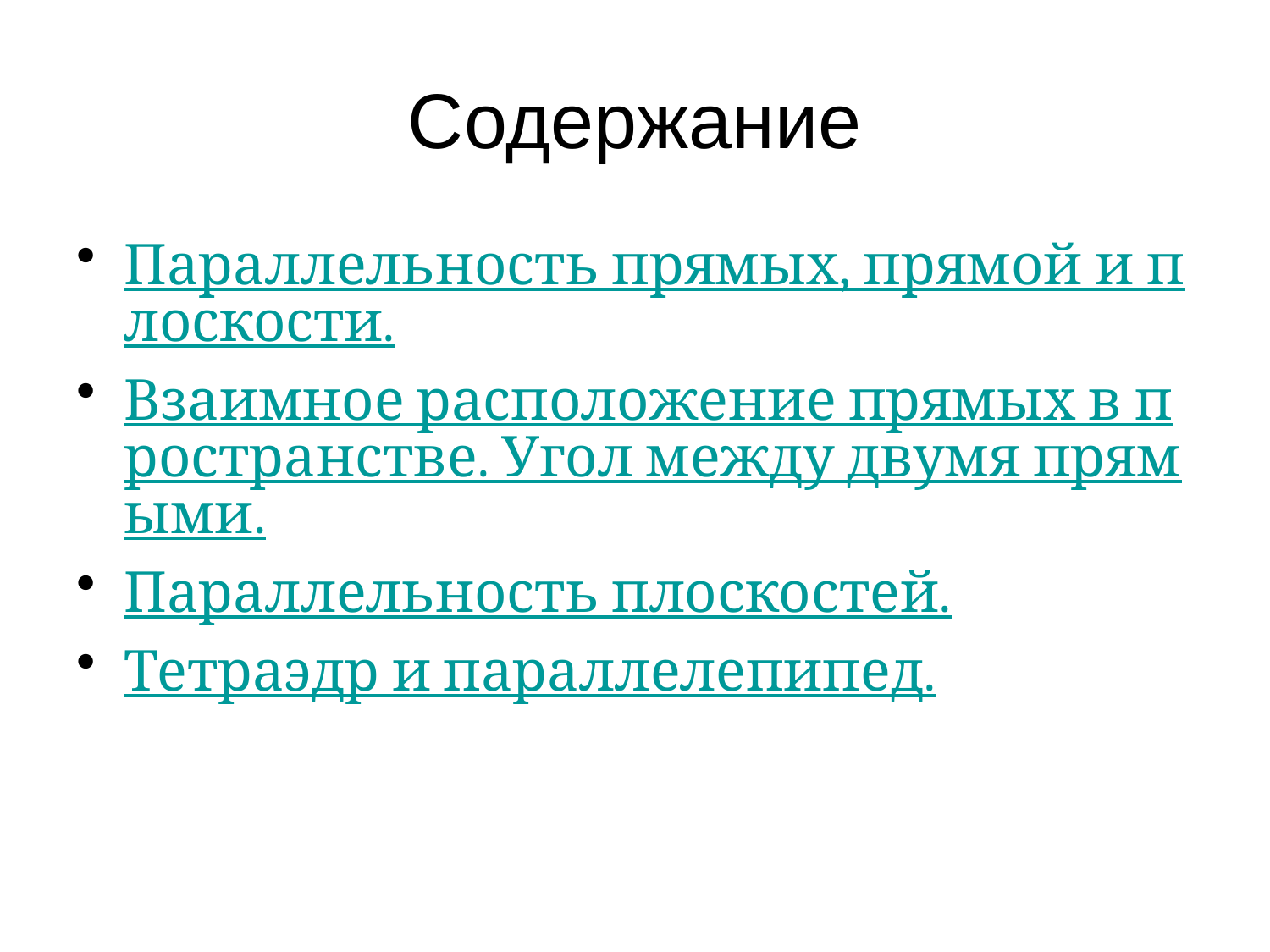

# Содержание
Параллельность прямых, прямой и плоскости.
Взаимное расположение прямых в пространстве. Угол между двумя прямыми.
Параллельность плоскостей.
Тетраэдр и параллелепипед.